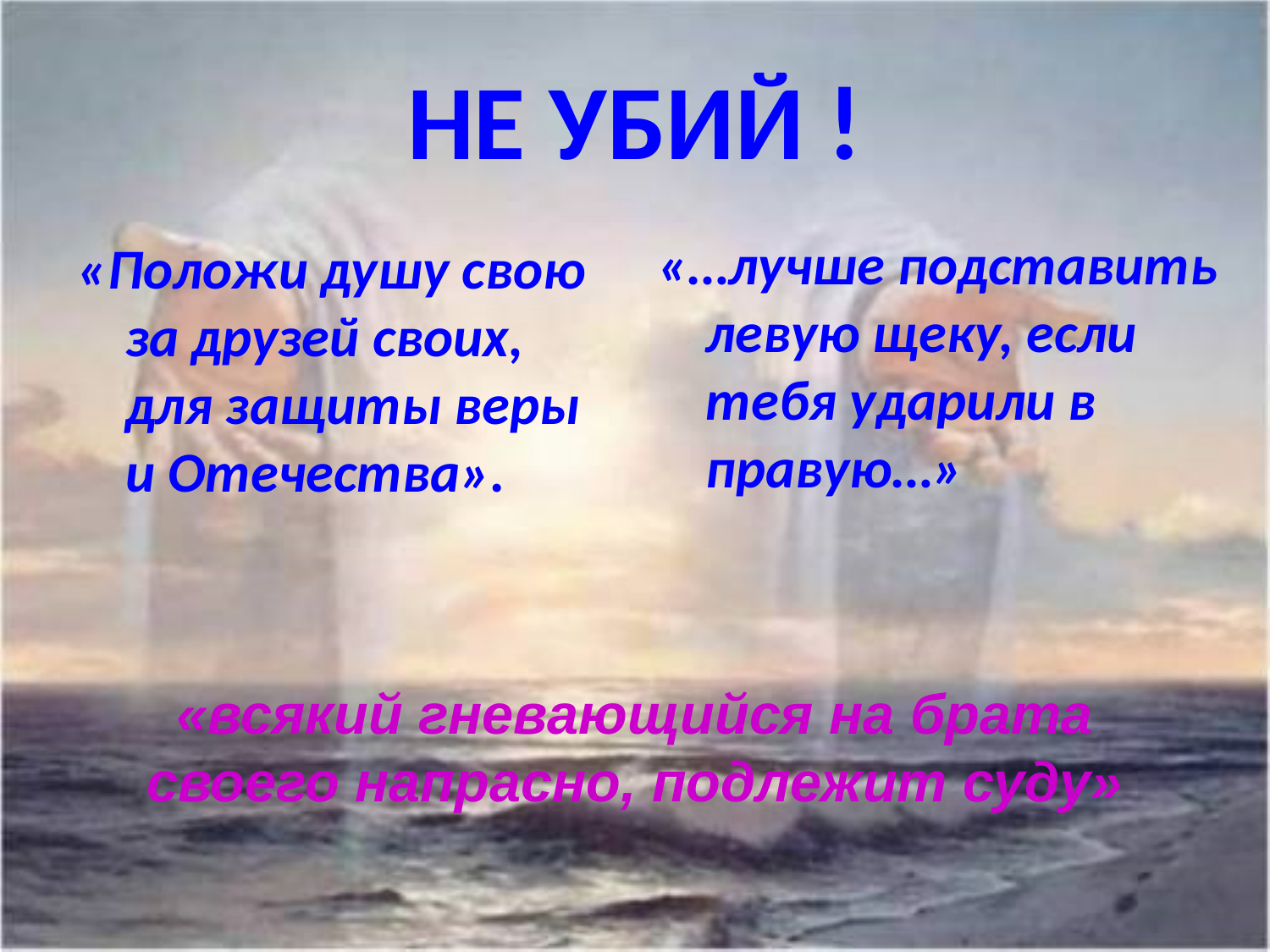

НЕ УБИЙ !
«…лучше подставить левую щеку, если тебя ударили в правую…»
«Положи душу свою за друзей своих, для защиты веры и Отечества».
«всякий гневающийся на брата своего напрасно, подлежит суду»